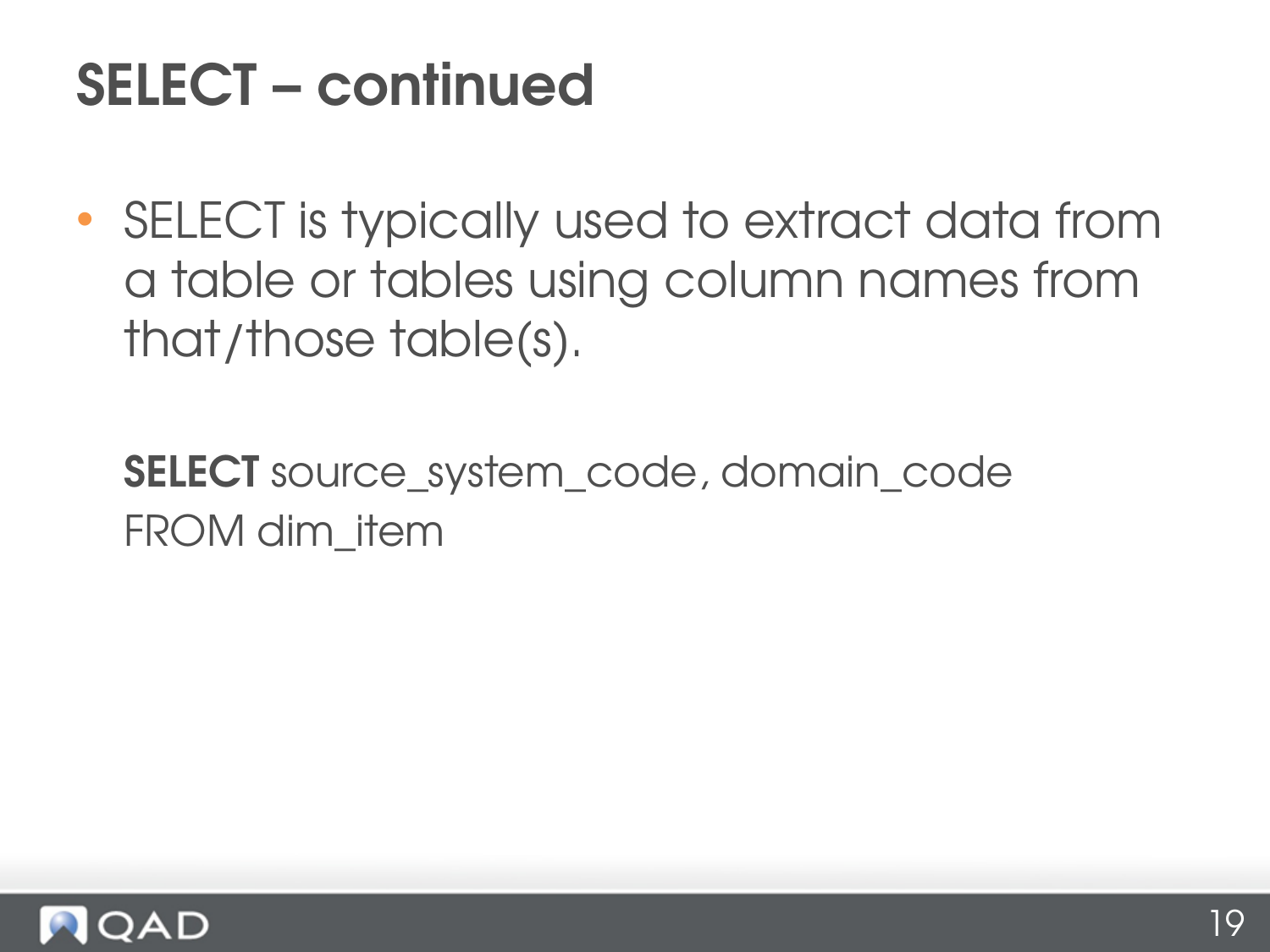

# SELECT – continued
SELECT is typically used to extract data from a table or tables using column names from that/those table(s).

	SELECT source_system_code, domain_code
	FROM dim_item

19